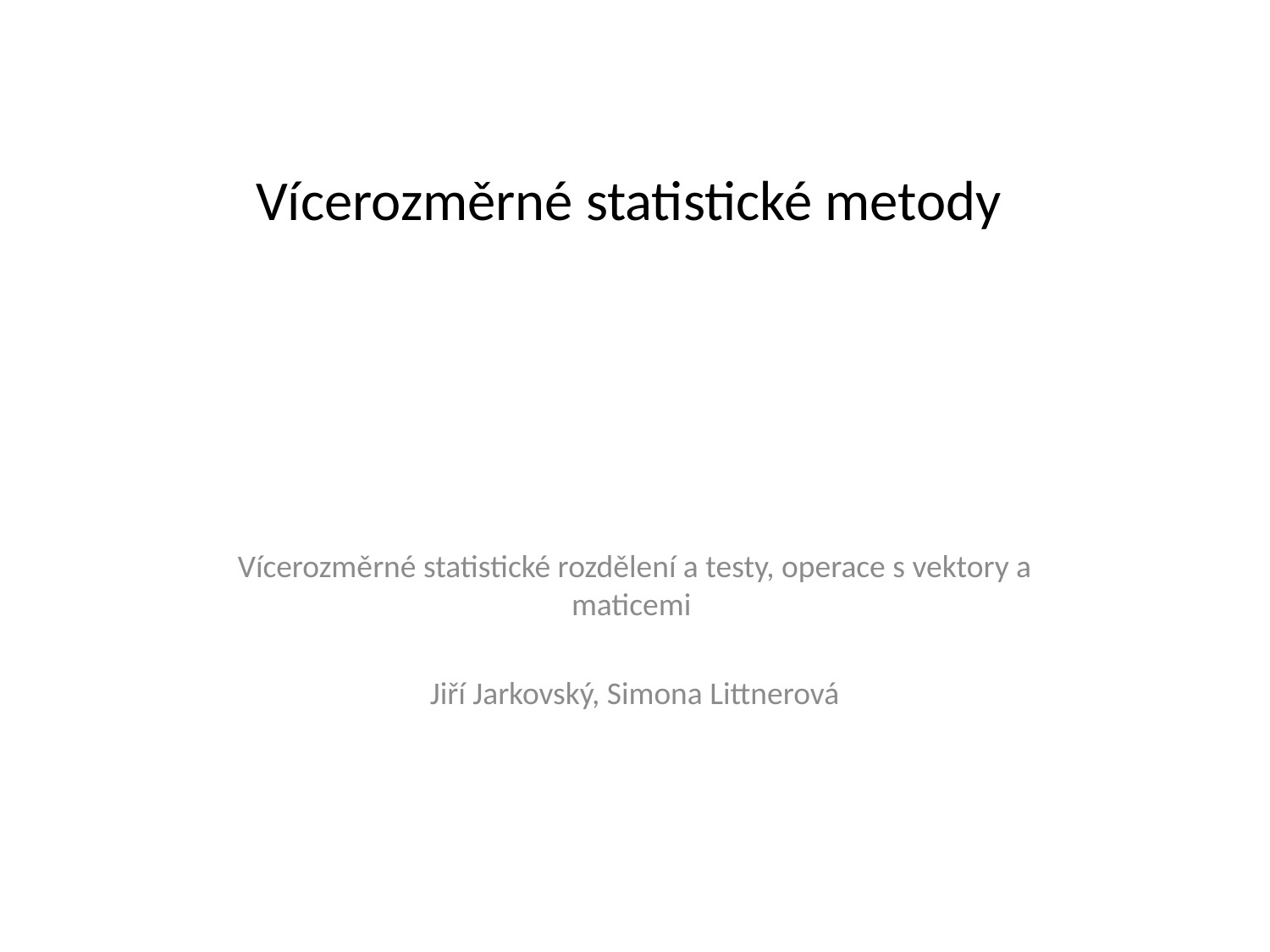

# Vícerozměrné statistické metody
Vícerozměrné statistické rozdělení a testy, operace s vektory a maticemi

Jiří Jarkovský, Simona Littnerová